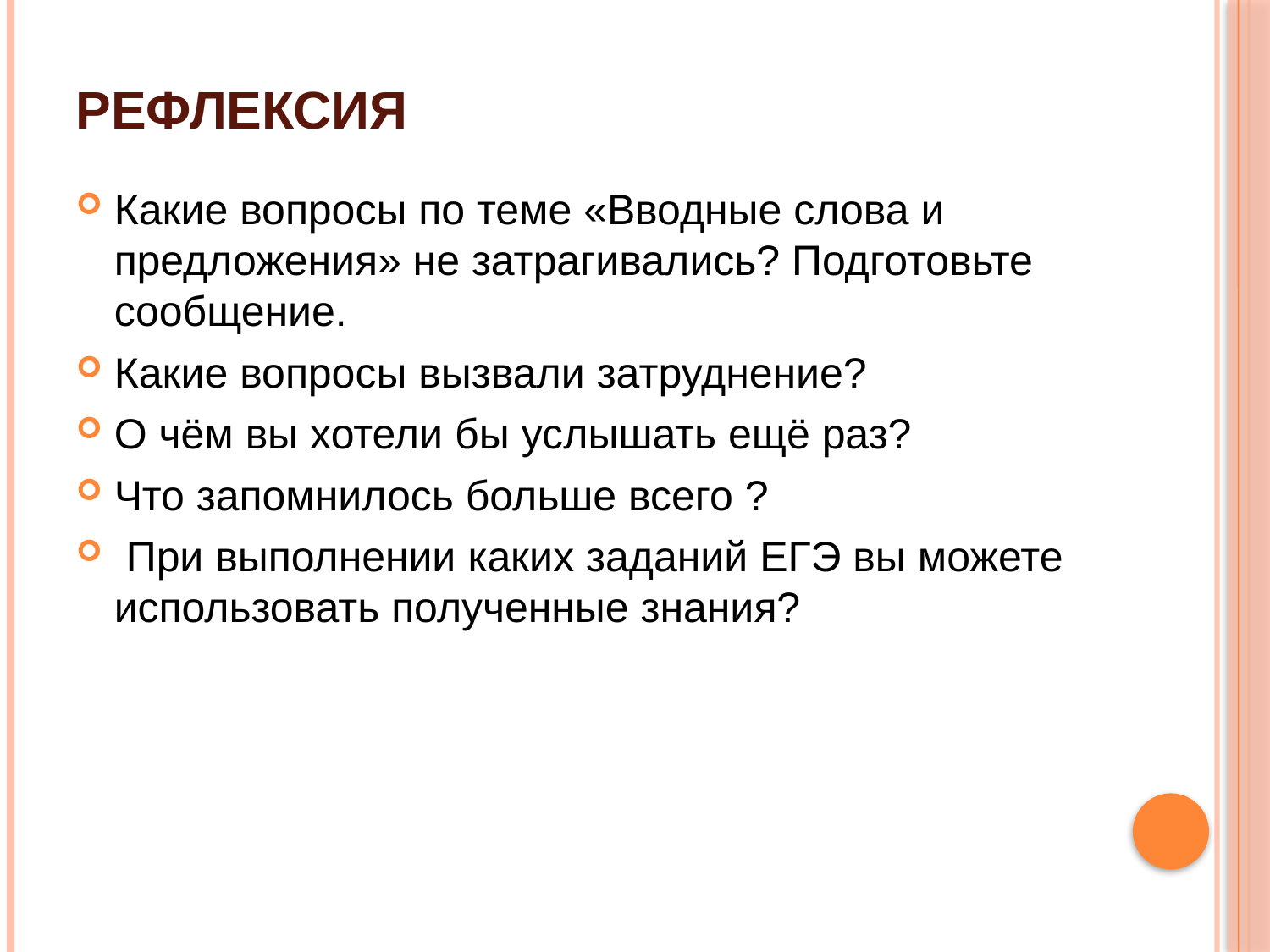

# РЕФЛЕКСИЯ
Какие вопросы по теме «Вводные слова и предложения» не затрагивались? Подготовьте сообщение.
Какие вопросы вызвали затруднение?
О чём вы хотели бы услышать ещё раз?
Что запомнилось больше всего ?
 При выполнении каких заданий ЕГЭ вы можете использовать полученные знания?